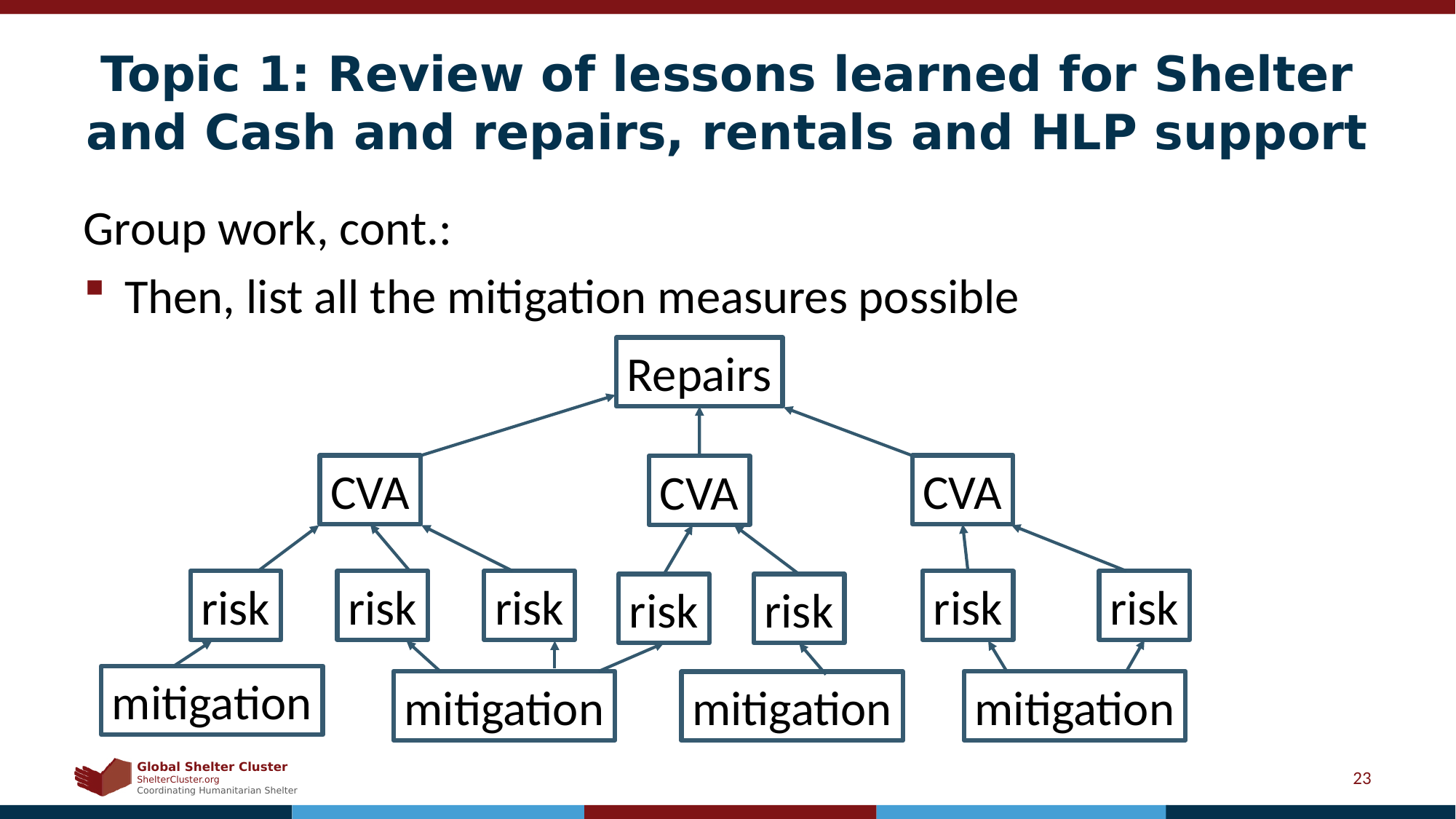

# Topic 1: Review of lessons learned for Shelter and Cash and repairs, rentals and HLP support
Group work, cont.:
Then, list all the mitigation measures possible

Repairs
CVA
CVA
CVA
risk
risk
risk
risk
risk
risk
risk
mitigation
mitigation
mitigation
mitigation
23